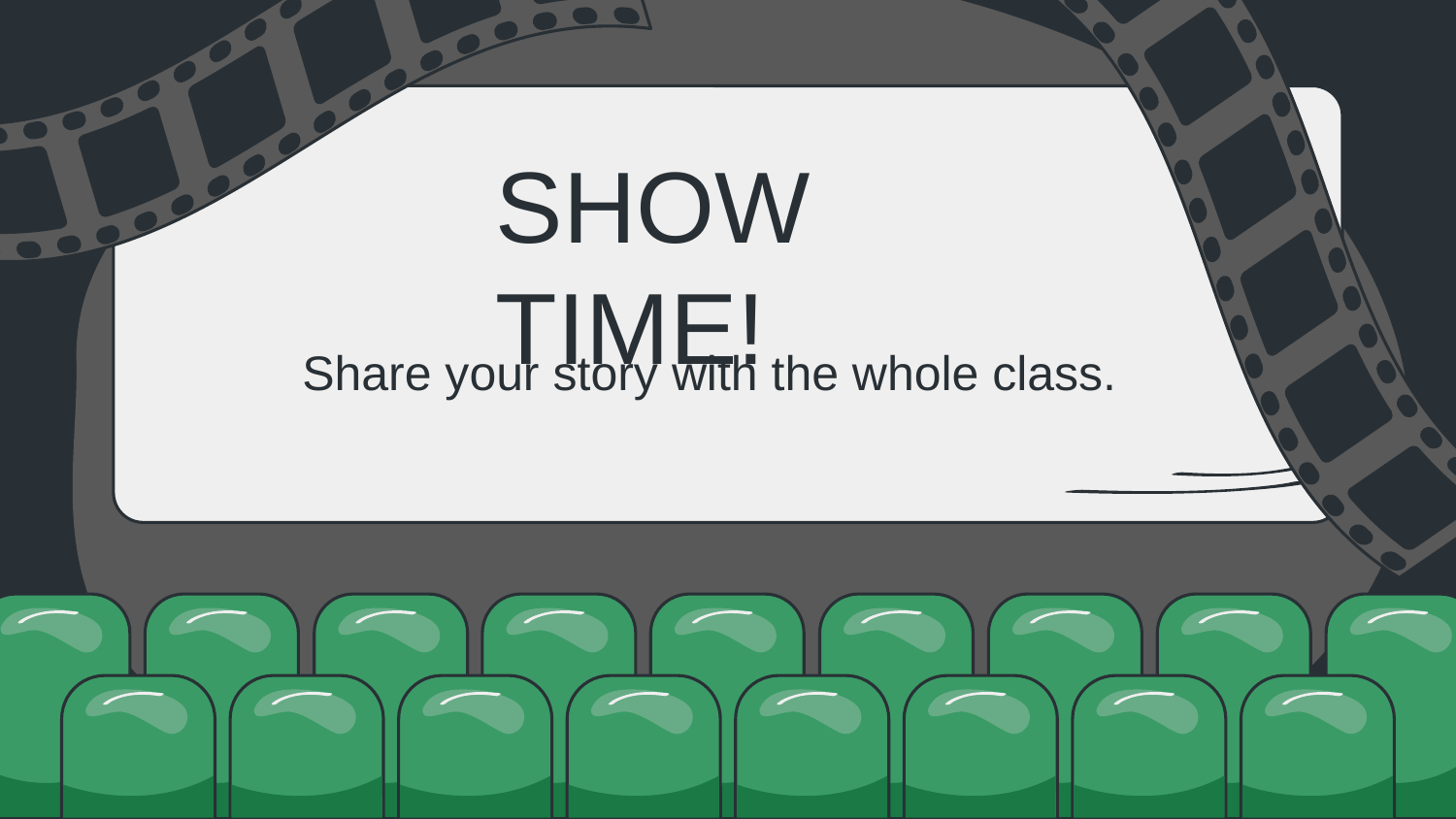

# SHOW TIME!
Share your story with the whole class.